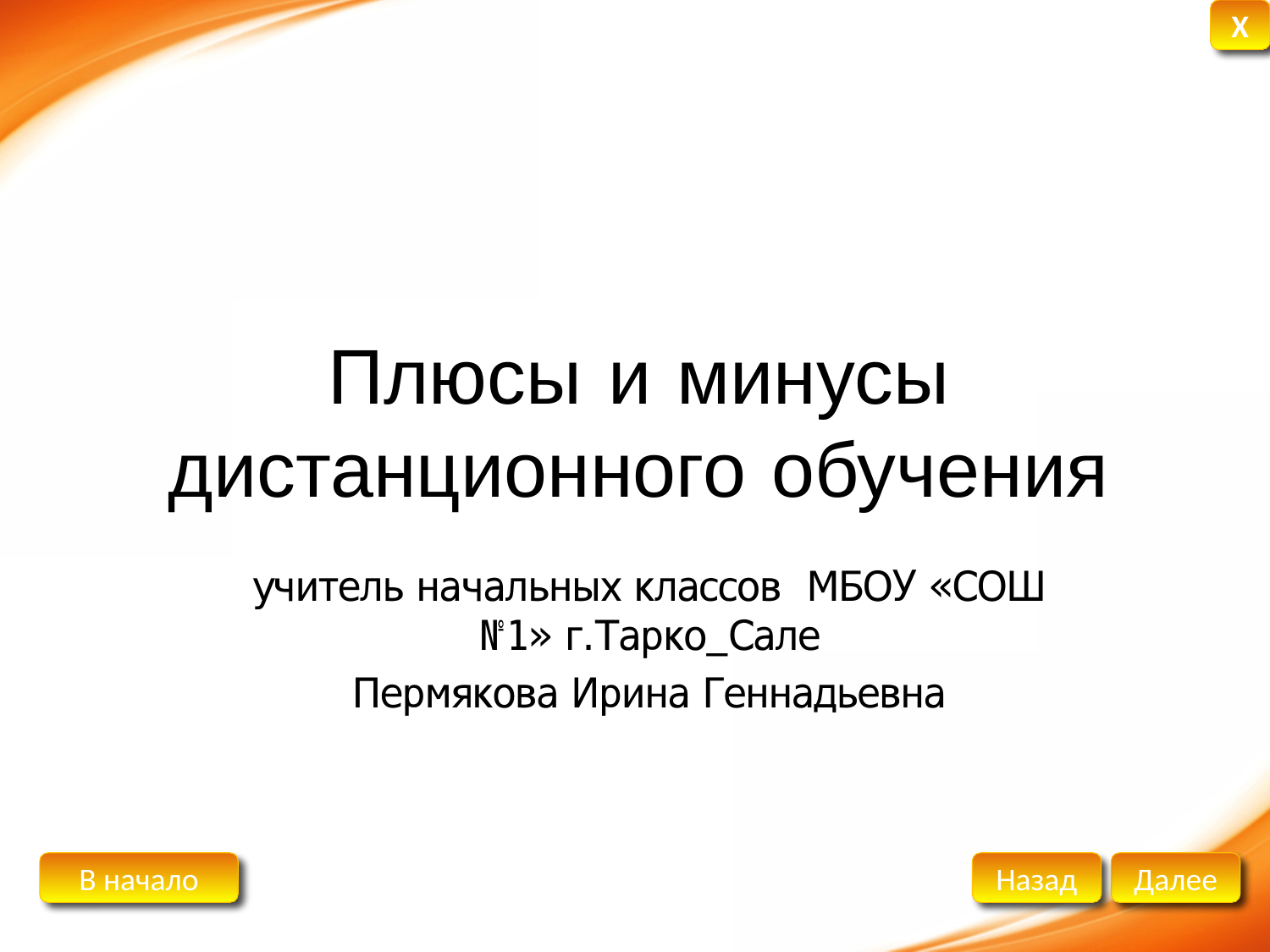

# Плюсы и минусы дистанционного обучения
учитель начальных классов  МБОУ «СОШ №1» г.Тарко_Сале
Пермякова Ирина Геннадьевна